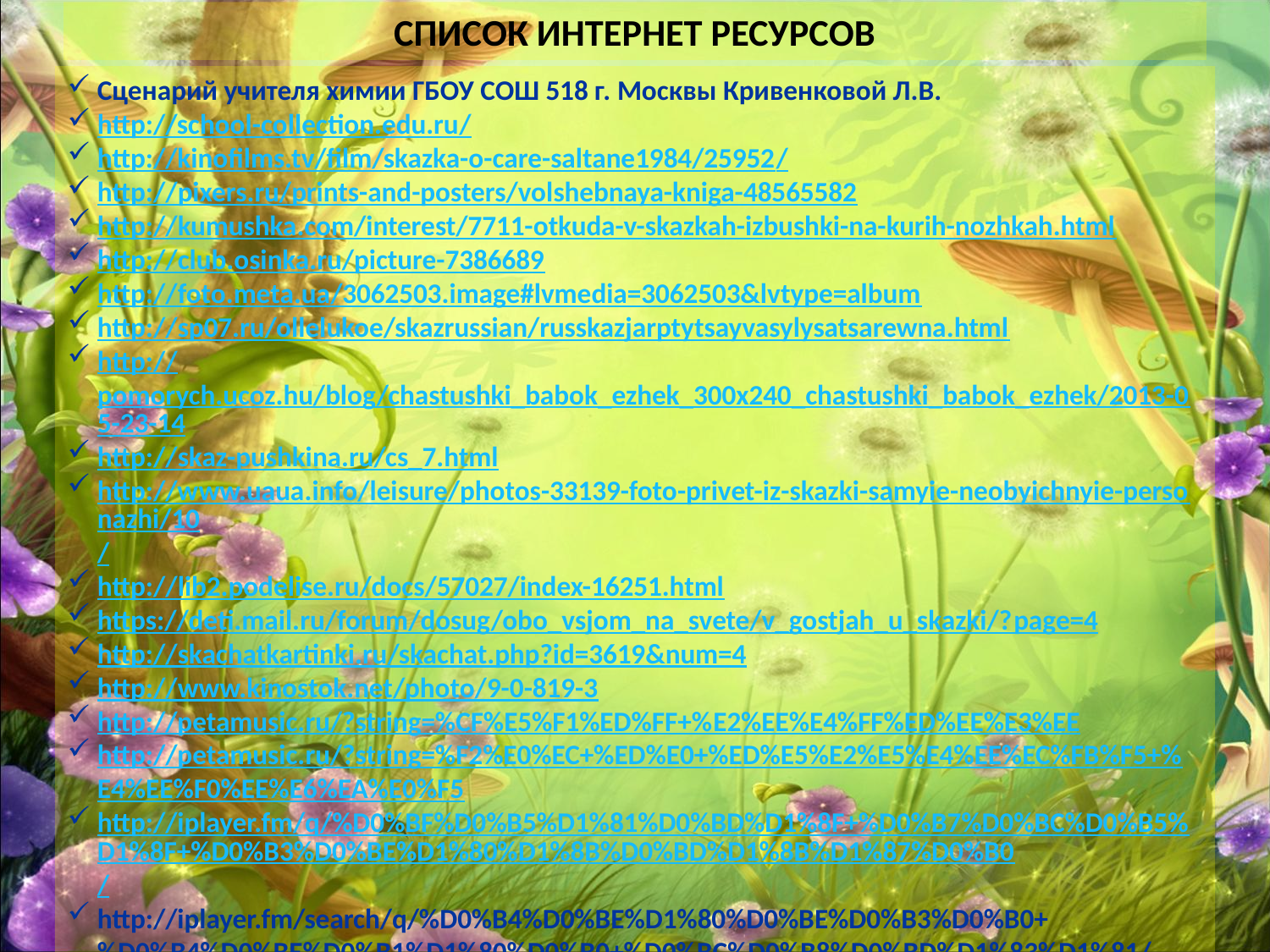

# СПИСОК ИНТЕРНЕТ РЕСУРСОВ
Сценарий учителя химии ГБОУ СОШ 518 г. Москвы Кривенковой Л.В.
http://school-collection.edu.ru/
http://kinofilms.tv/film/skazka-o-care-saltane1984/25952/
http://pixers.ru/prints-and-posters/volshebnaya-kniga-48565582
http://kumushka.com/interest/7711-otkuda-v-skazkah-izbushki-na-kurih-nozhkah.html
http://club.osinka.ru/picture-7386689
http://foto.meta.ua/3062503.image#lvmedia=3062503&lvtype=album
http://sp07.ru/ollelukoe/skazrussian/russkazjarptytsayvasylysatsarewna.html
http://pomorych.ucoz.hu/blog/chastushki_babok_ezhek_300x240_chastushki_babok_ezhek/2013-05-23-14
http://skaz-pushkina.ru/cs_7.html
http://www.uaua.info/leisure/photos-33139-foto-privet-iz-skazki-samyie-neobyichnyie-personazhi/10/
http://lib2.podelise.ru/docs/57027/index-16251.html
https://deti.mail.ru/forum/dosug/obo_vsjom_na_svete/v_gostjah_u_skazki/?page=4
http://skachatkartinki.ru/skachat.php?id=3619&num=4
http://www.kinostok.net/photo/9-0-819-3
http://petamusic.ru/?string=%CF%E5%F1%ED%FF+%E2%EE%E4%FF%ED%EE%E3%EE
http://petamusic.ru/?string=%F2%E0%EC+%ED%E0+%ED%E5%E2%E5%E4%EE%EC%FB%F5+%E4%EE%F0%EE%E6%EA%E0%F5
http://iplayer.fm/q/%D0%BF%D0%B5%D1%81%D0%BD%D1%8F+%D0%B7%D0%BC%D0%B5%D1%8F+%D0%B3%D0%BE%D1%80%D1%8B%D0%BD%D1%8B%D1%87%D0%B0/
http://iplayer.fm/search/q/%D0%B4%D0%BE%D1%80%D0%BE%D0%B3%D0%B0+%D0%B4%D0%BE%D0%B1%D1%80%D0%B0+%D0%BC%D0%B8%D0%BD%D1%83%D1%81/